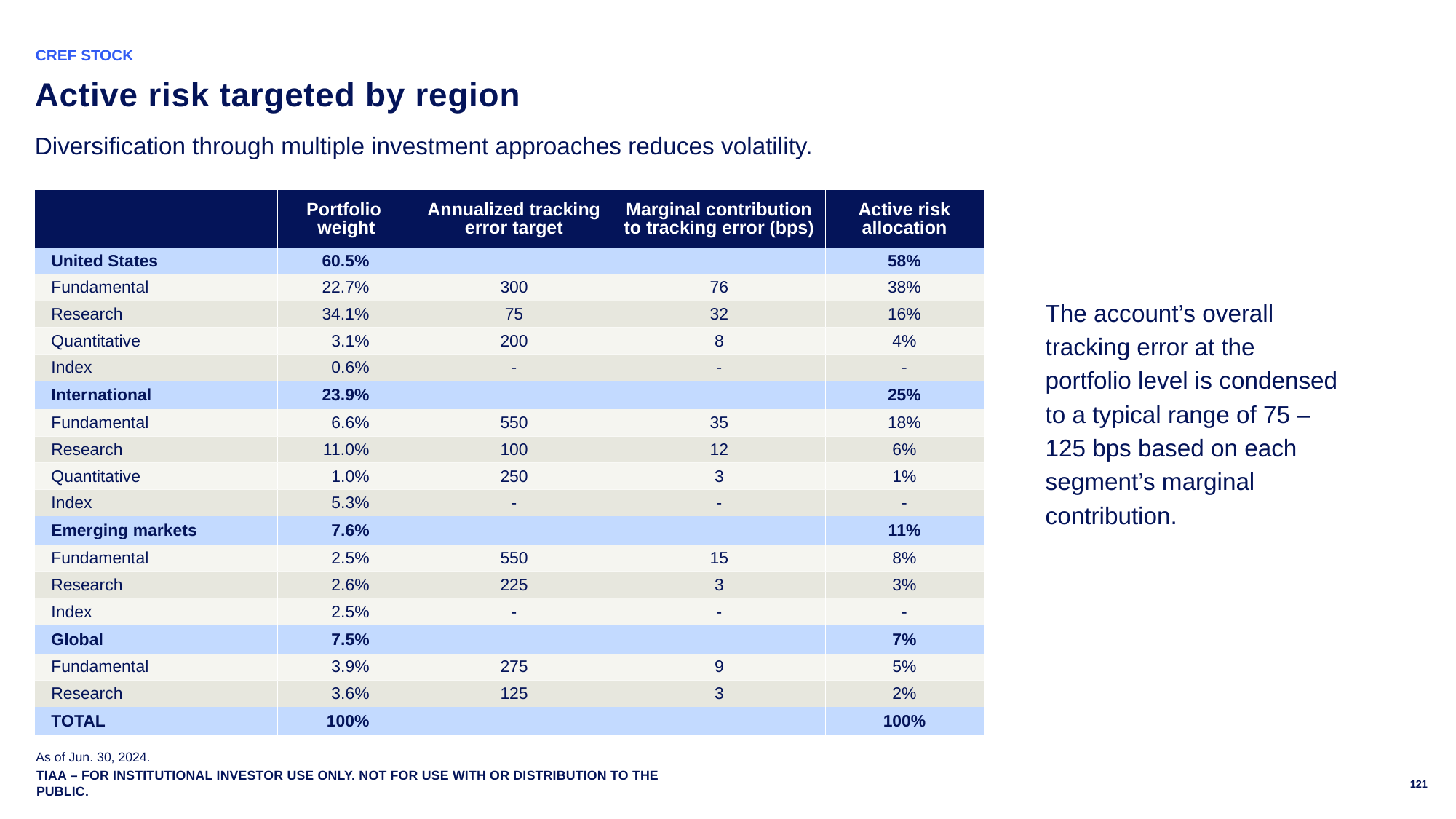

CREF STOCK
# Active risk targeted by region
Diversification through multiple investment approaches reduces volatility.
|  | Portfolio weight | Annualized tracking error target | Marginal contribution to tracking error (bps) | Active risk allocation |
| --- | --- | --- | --- | --- |
| United States | 60.5% |  |  | 58% |
| Fundamental | 22.7% | 300 | 76 | 38% |
| Research | 34.1% | 75 | 32 | 16% |
| Quantitative | 3.1% | 200 | 8 | 4% |
| Index | 0.6% | - | - | - |
| International | 23.9% |  |  | 25% |
| Fundamental | 6.6% | 550 | 35 | 18% |
| Research | 11.0% | 100 | 12 | 6% |
| Quantitative | 1.0% | 250 | 3 | 1% |
| Index | 5.3% | - | - | - |
| Emerging markets | 7.6% |  |  | 11% |
| Fundamental | 2.5% | 550 | 15 | 8% |
| Research | 2.6% | 225 | 3 | 3% |
| Index | 2.5% | - | - | - |
| Global | 7.5% |  |  | 7% |
| Fundamental | 3.9% | 275 | 9 | 5% |
| Research | 3.6% | 125 | 3 | 2% |
| TOTAL | 100% |  |  | 100% |
The account’s overall tracking error at the portfolio level is condensed to a typical range of 75 – 125 bps based on each segment’s marginal contribution.
As of Jun. 30, 2024.
TIAA – FOR Institutional INVESTOR USE ONLY. NOT FOR USE WITH OR DISTRIBUTION TO THE PUBLIC.
121